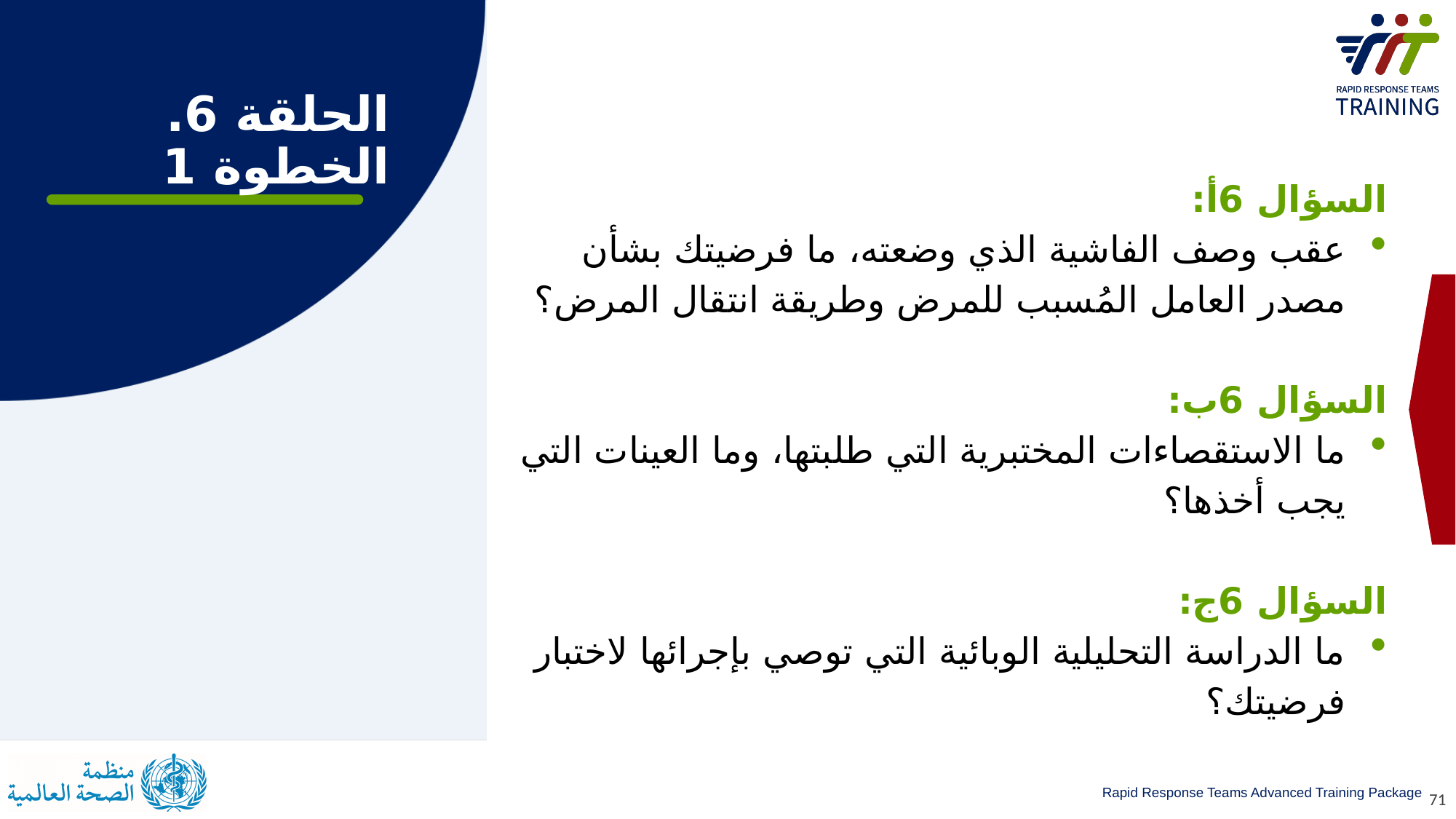

# الحلقة 6. الخطوة 1
السؤال 6أ:
عقب وصف الفاشية الذي وضعته، ما فرضيتك بشأن مصدر العامل المُسبب للمرض وطريقة انتقال المرض؟

السؤال 6ب:
ما الاستقصاءات المختبرية التي طلبتها، وما العينات التي يجب أخذها؟

السؤال 6ج:
ما الدراسة التحليلية الوبائية التي توصي بإجرائها لاختبار فرضيتك؟